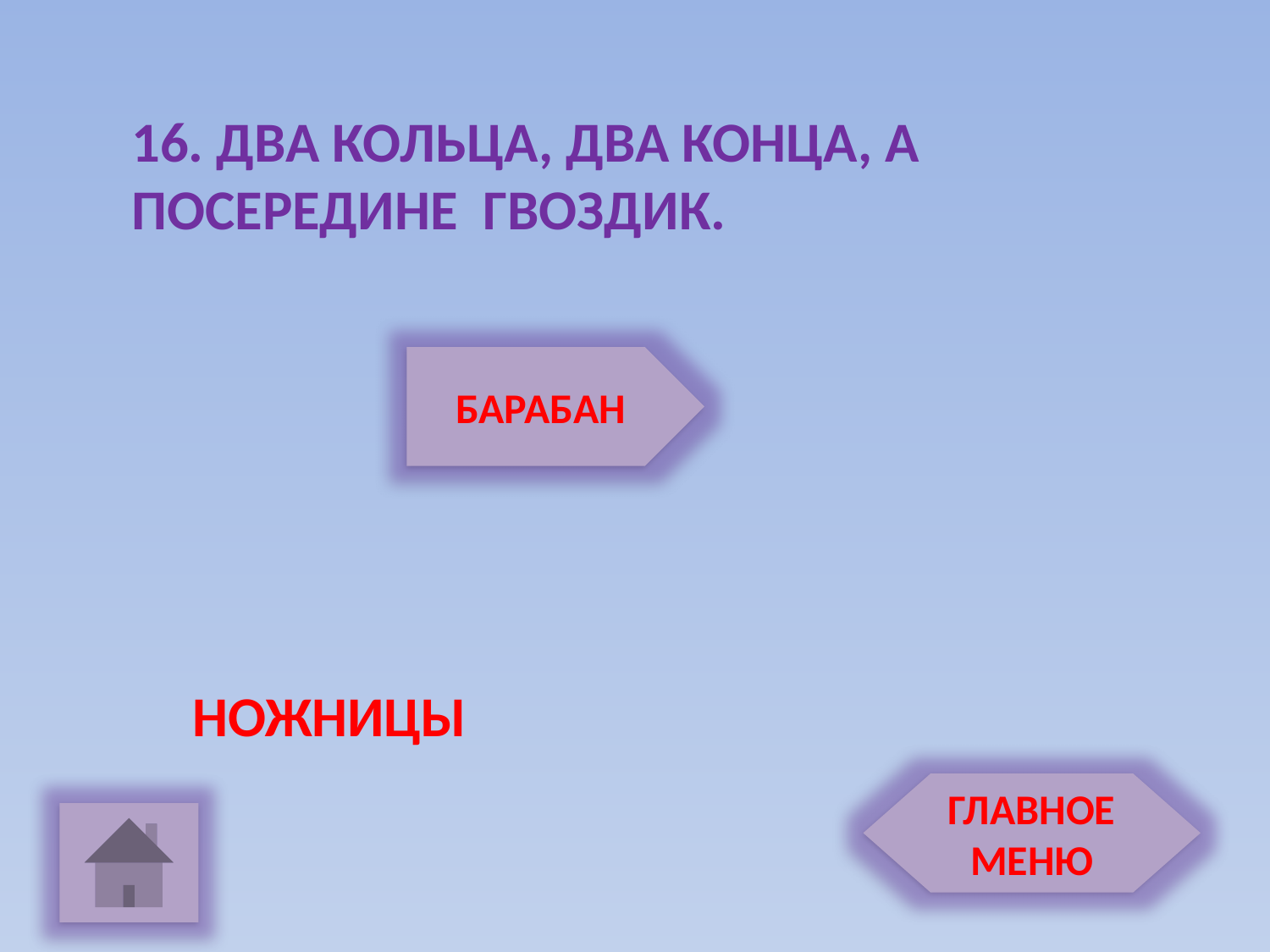

16. ДВА КОЛЬЦА, ДВА КОНЦА, А ПОСЕРЕДИНЕ  ГВОЗДИК.
БАРАБАН
НОЖНИЦЫ
ГЛАВНОЕ МЕНЮ